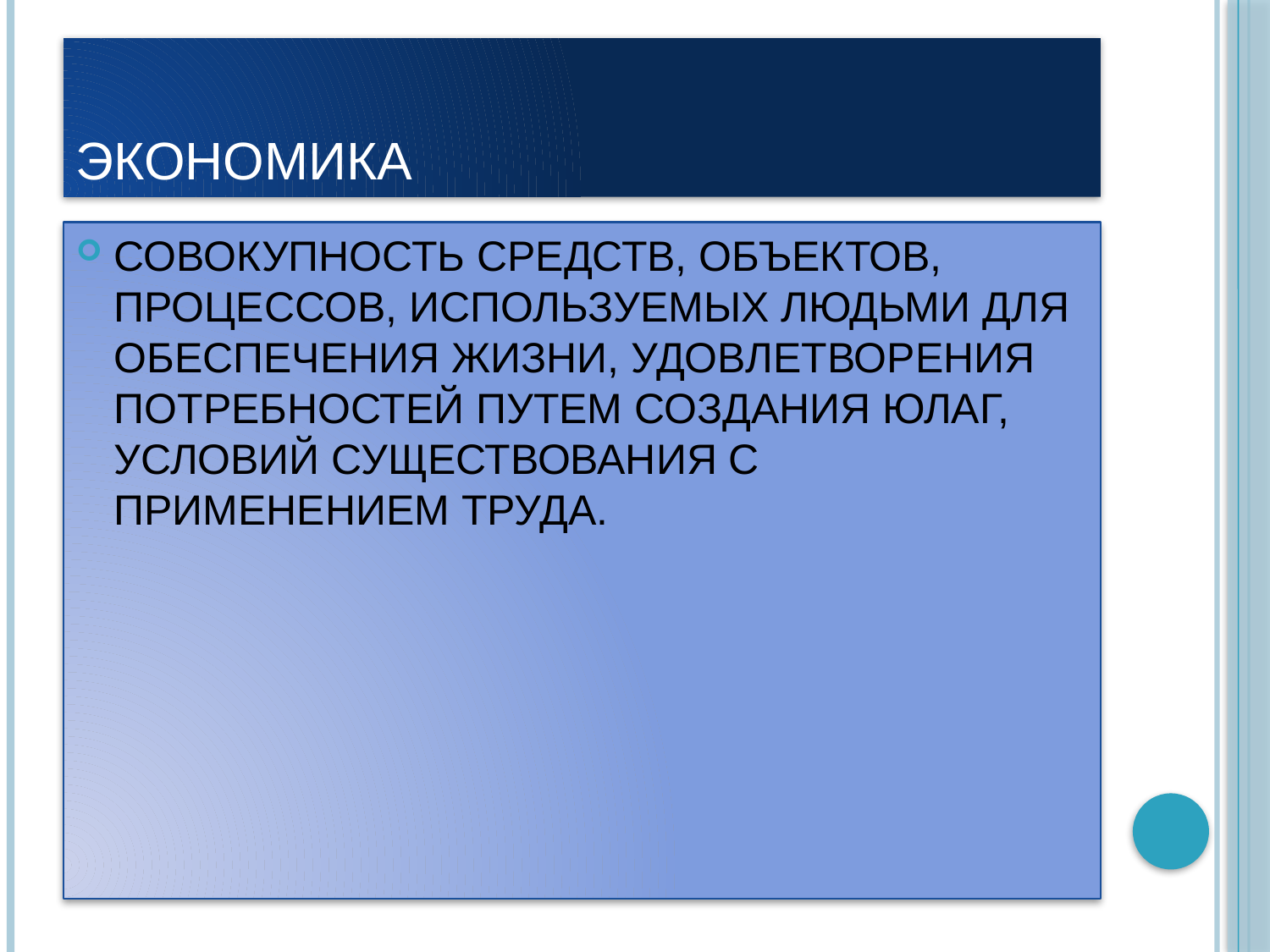

# ЭКОНОМИКА
СОВОКУПНОСТЬ СРЕДСТВ, ОБЪЕКТОВ, ПРОЦЕССОВ, ИСПОЛЬЗУЕМЫХ ЛЮДЬМИ ДЛЯ ОБЕСПЕЧЕНИЯ ЖИЗНИ, УДОВЛЕТВОРЕНИЯ ПОТРЕБНОСТЕЙ ПУТЕМ СОЗДАНИЯ ЮЛАГ, УСЛОВИЙ СУЩЕСТВОВАНИЯ С ПРИМЕНЕНИЕМ ТРУДА.